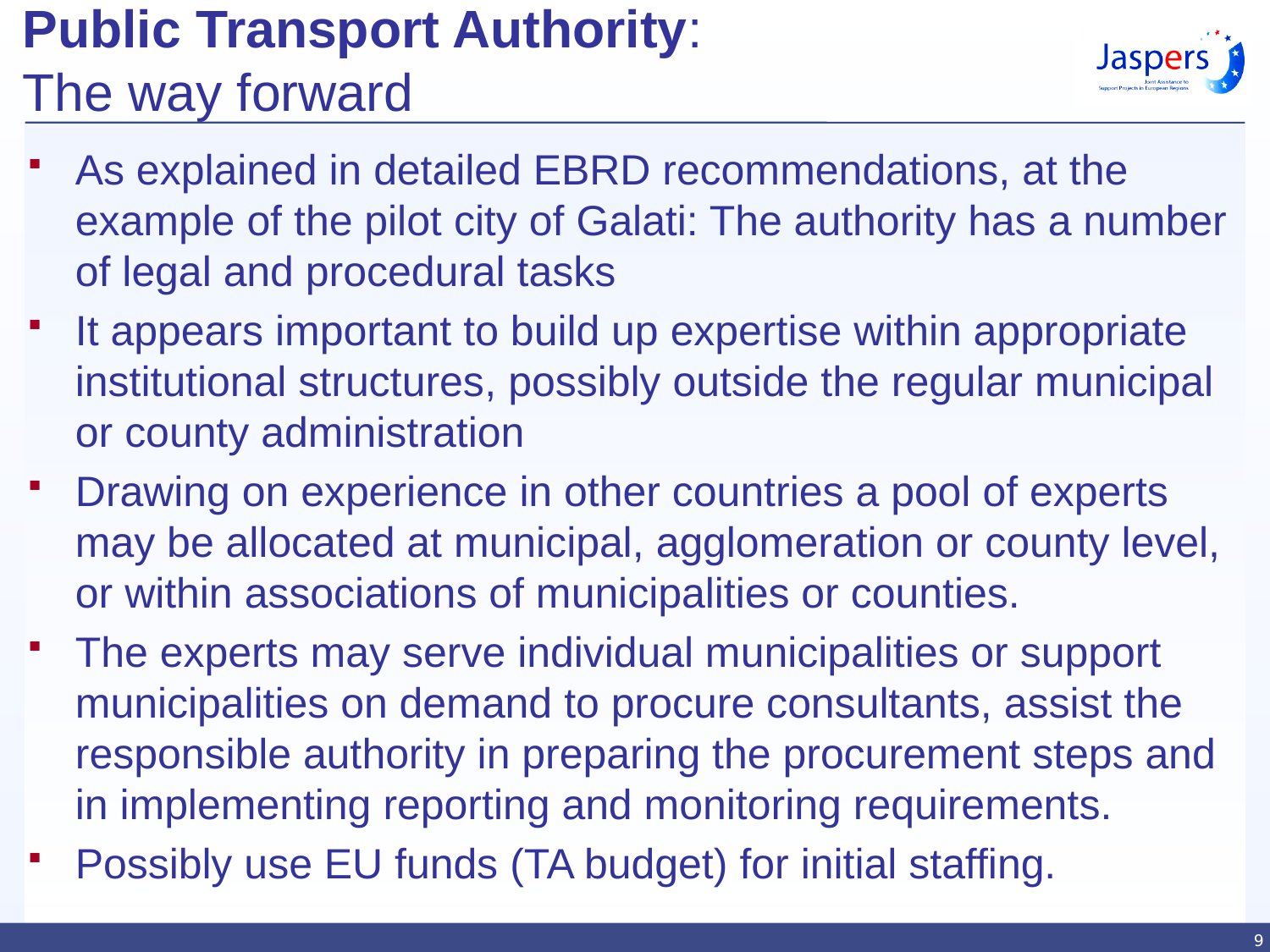

Public Transport Authority:
The way forward
As explained in detailed EBRD recommendations, at the example of the pilot city of Galati: The authority has a number of legal and procedural tasks
It appears important to build up expertise within appropriate institutional structures, possibly outside the regular municipal or county administration
Drawing on experience in other countries a pool of experts may be allocated at municipal, agglomeration or county level, or within associations of municipalities or counties.
The experts may serve individual municipalities or support municipalities on demand to procure consultants, assist the responsible authority in preparing the procurement steps and in implementing reporting and monitoring requirements.
Possibly use EU funds (TA budget) for initial staffing.
9